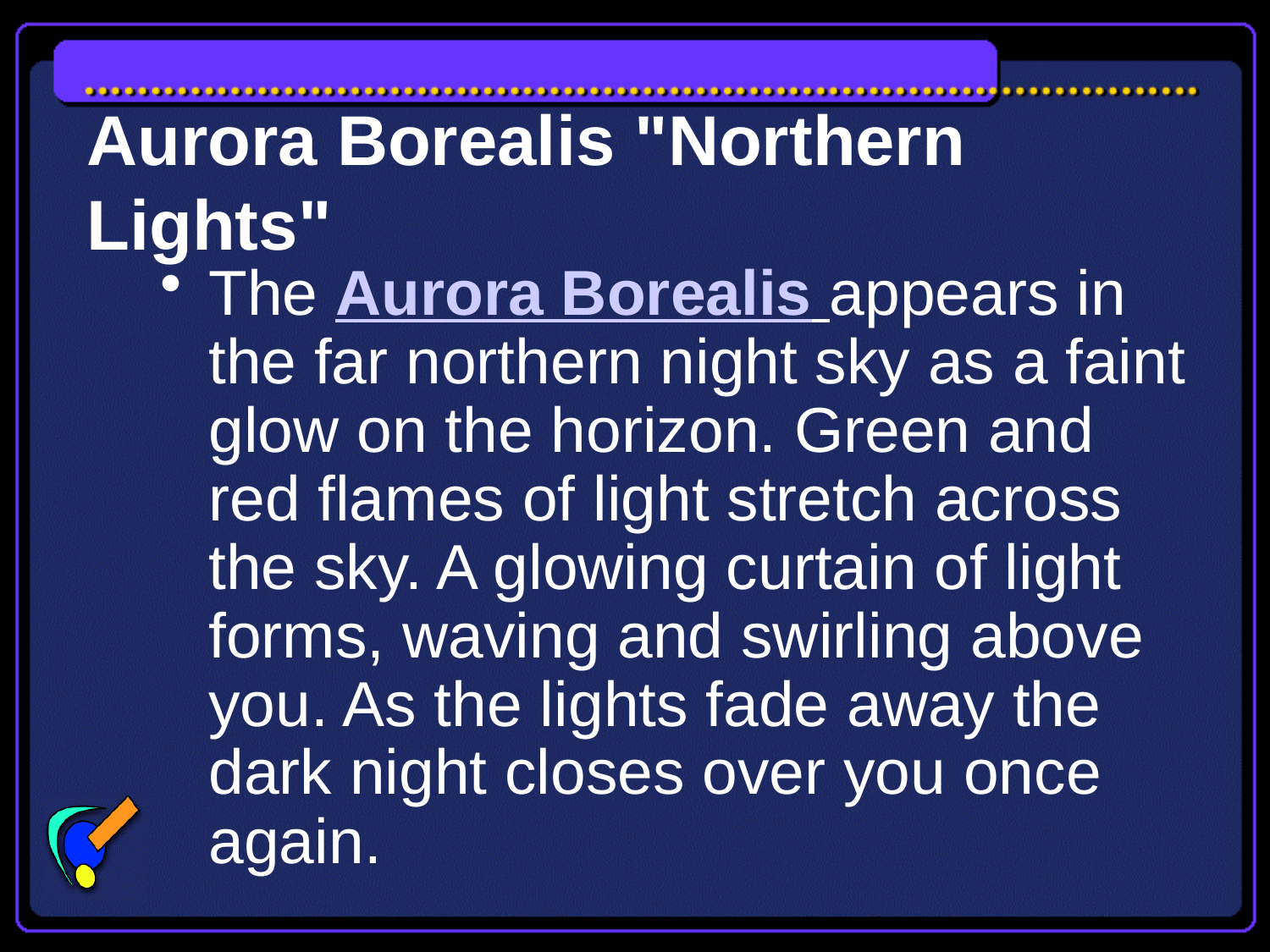

# Aurora Borealis "Northern Lights"
The Aurora Borealis appears in the far northern night sky as a faint glow on the horizon. Green and red flames of light stretch across the sky. A glowing curtain of light forms, waving and swirling above you. As the lights fade away the dark night closes over you once again.